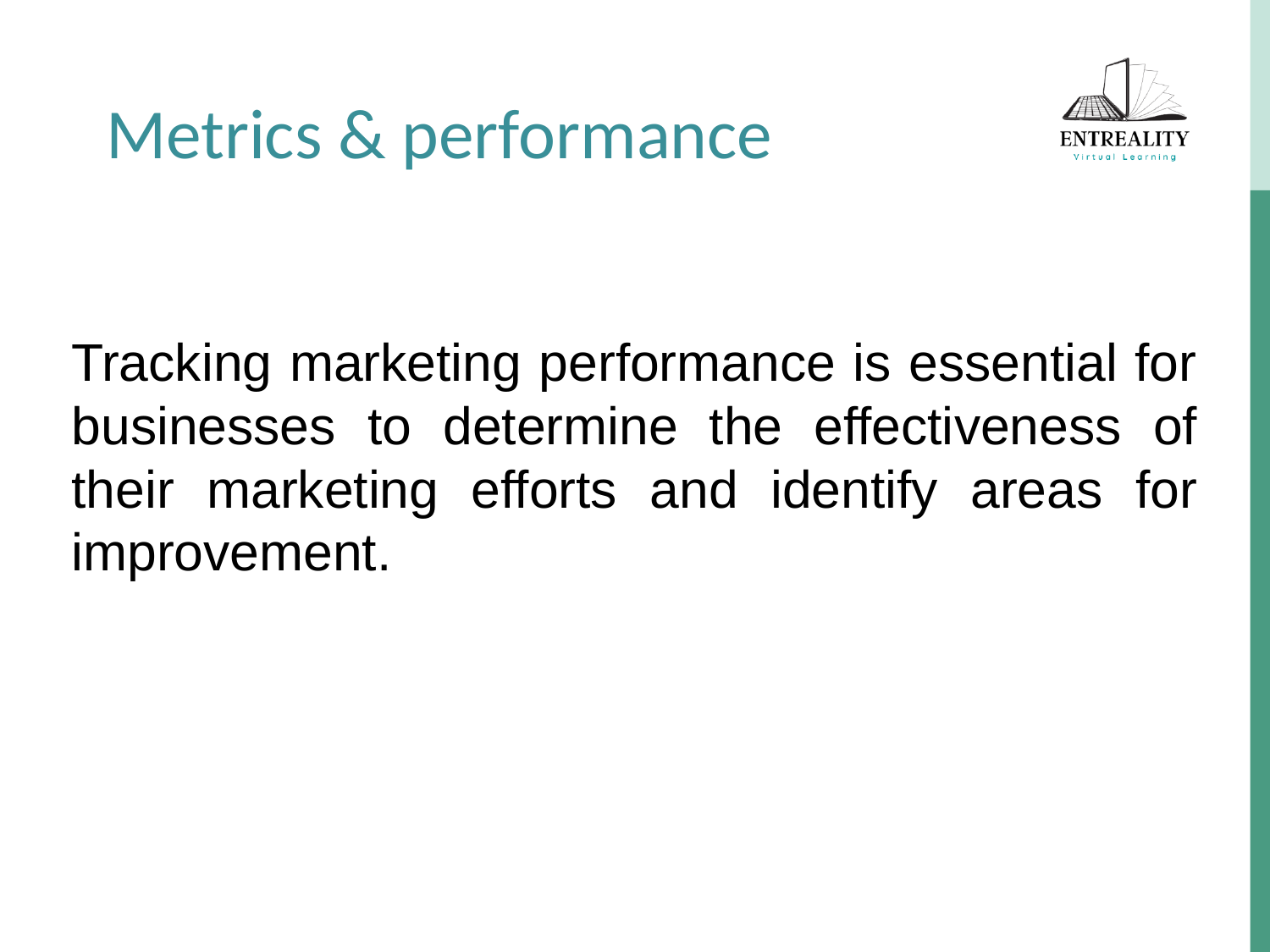

Metrics & performance

Tracking marketing performance is essential for businesses to determine the effectiveness of their marketing efforts and identify areas for improvement.